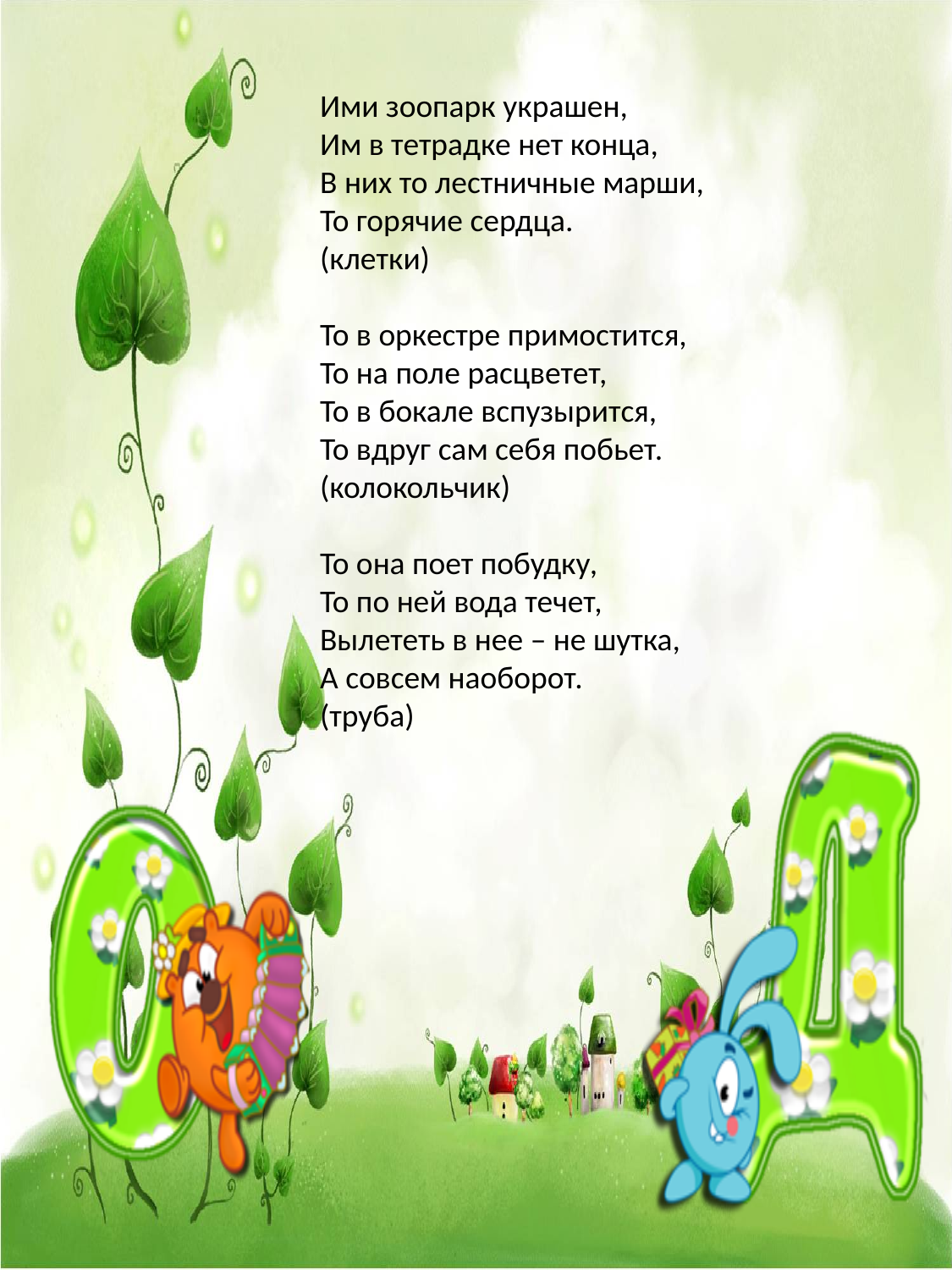

Ими зоопарк украшен,
Им в тетрадке нет конца,
В них то лестничные марши,
То горячие сердца.
(клетки)
То в оркестре примостится,
То на поле расцветет,
То в бокале вспузырится,
То вдруг сам себя побьет.
(колокольчик)
То она поет побудку,
То по ней вода течет,
Вылететь в нее – не шутка,
А совсем наоборот.
(труба)